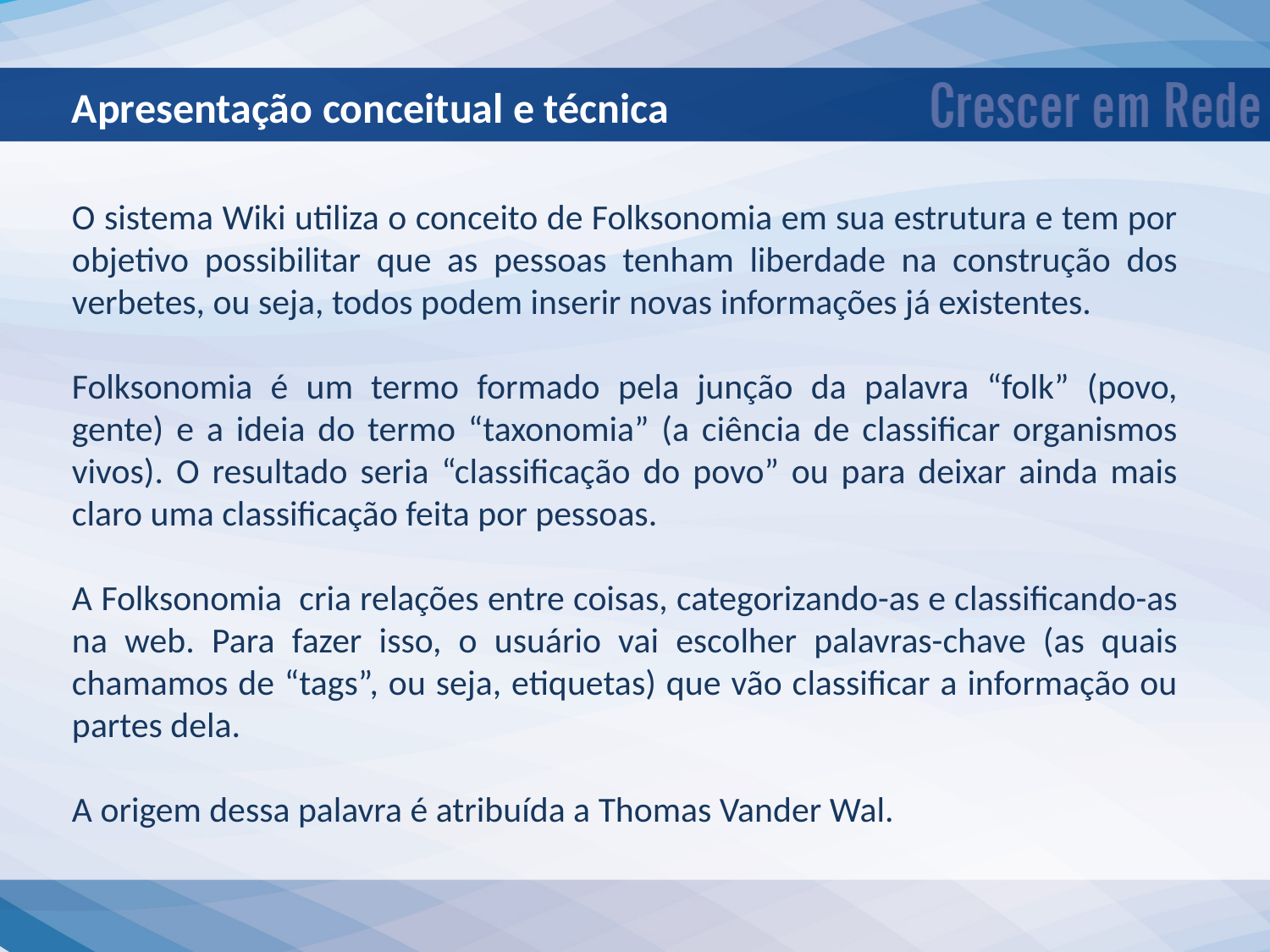

Apresentação conceitual e técnica
O sistema Wiki utiliza o conceito de Folksonomia em sua estrutura e tem por objetivo possibilitar que as pessoas tenham liberdade na construção dos verbetes, ou seja, todos podem inserir novas informações já existentes.

Folksonomia é um termo formado pela junção da palavra “folk” (povo, gente) e a ideia do termo “taxonomia” (a ciência de classificar organismos vivos). O resultado seria “classificação do povo” ou para deixar ainda mais claro uma classificação feita por pessoas.

A Folksonomia  cria relações entre coisas, categorizando-as e classificando-as na web. Para fazer isso, o usuário vai escolher palavras-chave (as quais chamamos de “tags”, ou seja, etiquetas) que vão classificar a informação ou partes dela.

A origem dessa palavra é atribuída a Thomas Vander Wal.